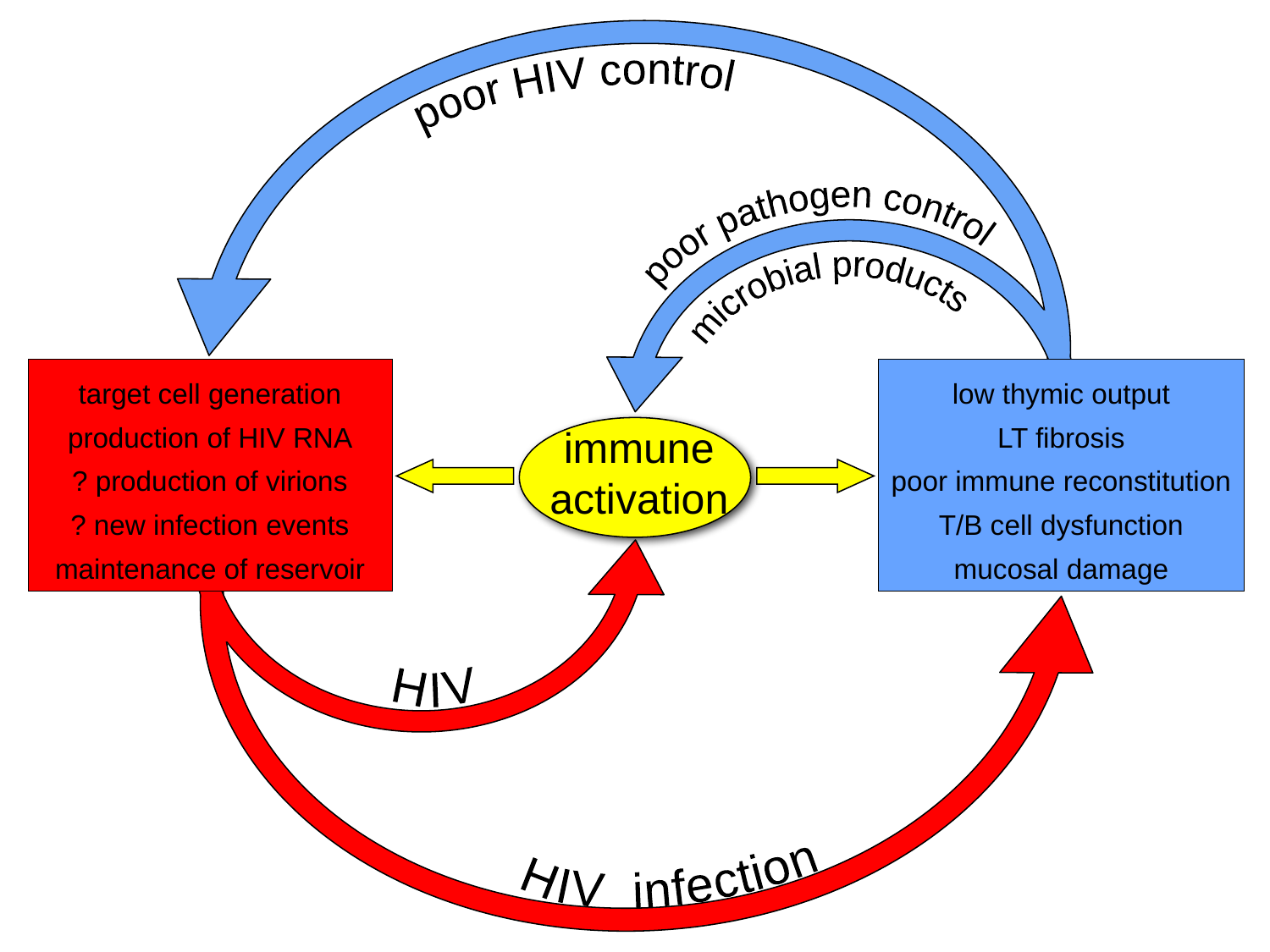

poor HIV control

poor pathogen control

microbial products

target cell generation
production of HIV RNA
? production of virions
? new infection events
maintenance of reservoir
low thymic output
LT fibrosis
poor immune reconstitution
T/B cell dysfunction
mucosal damage
immune activation

HIV
HIV  infection